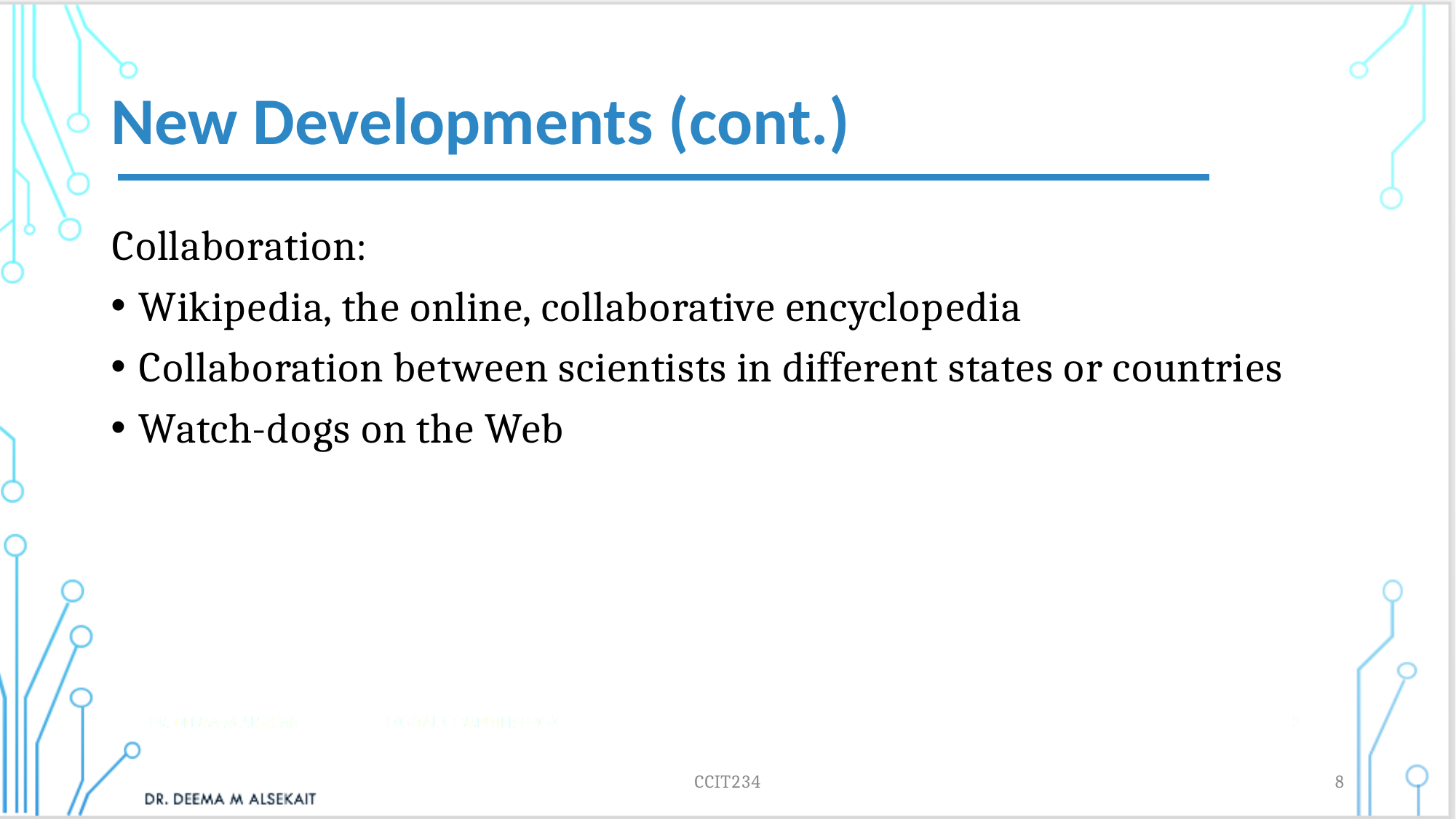

# New Developments (cont.)
Collaboration:
Wikipedia, the online, collaborative encyclopedia
Collaboration between scientists in different states or countries
Watch-dogs on the Web
CCIT234
8